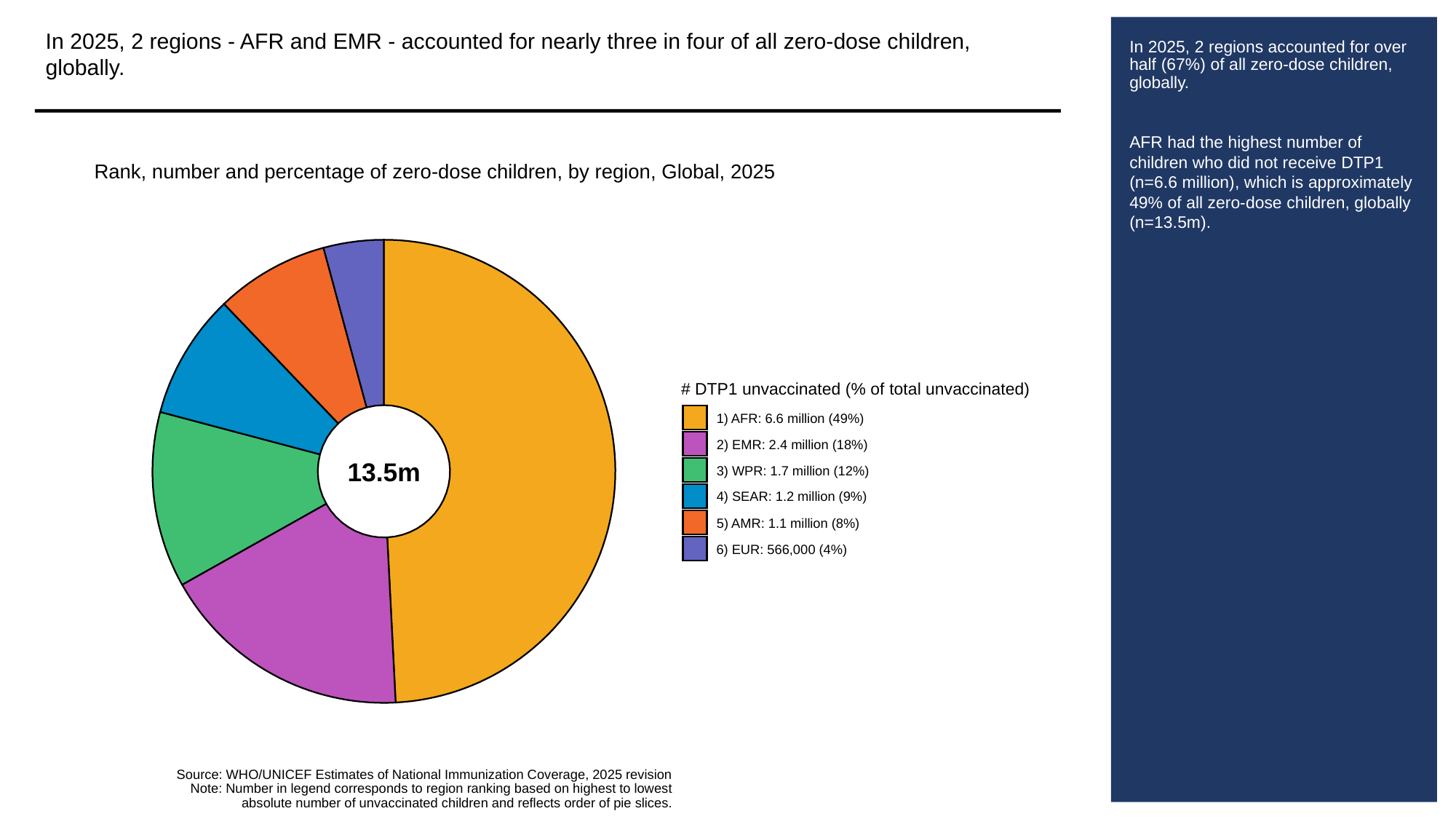

In 2025, 2 regions - AFR and EMR - accounted for nearly three in four of all zero-dose children, globally.
# In 2025, 2 regions accounted for over half (67%) of all zero-dose children, globally.

AFR had the highest number of children who did not receive DTP1 (n=6.6 million), which is approximately 49% of all zero-dose children, globally (n=13.5m).

Rank, number and percentage of zero-dose children, by region, Global, 2025

# DTP1 unvaccinated (% of total unvaccinated)

1) AFR: 6.6 million (49%)

2) EMR: 2.4 million (18%)

13.5m
3) WPR: 1.7 million (12%)

4) SEAR: 1.2 million (9%)

5) AMR: 1.1 million (8%)

6) EUR: 566,000 (4%)
Source: WHO/UNICEF Estimates of National Immunization Coverage, 2025 revision
Note: Number in legend corresponds to region ranking based on highest to lowest
absolute number of unvaccinated children and reflects order of pie slices.